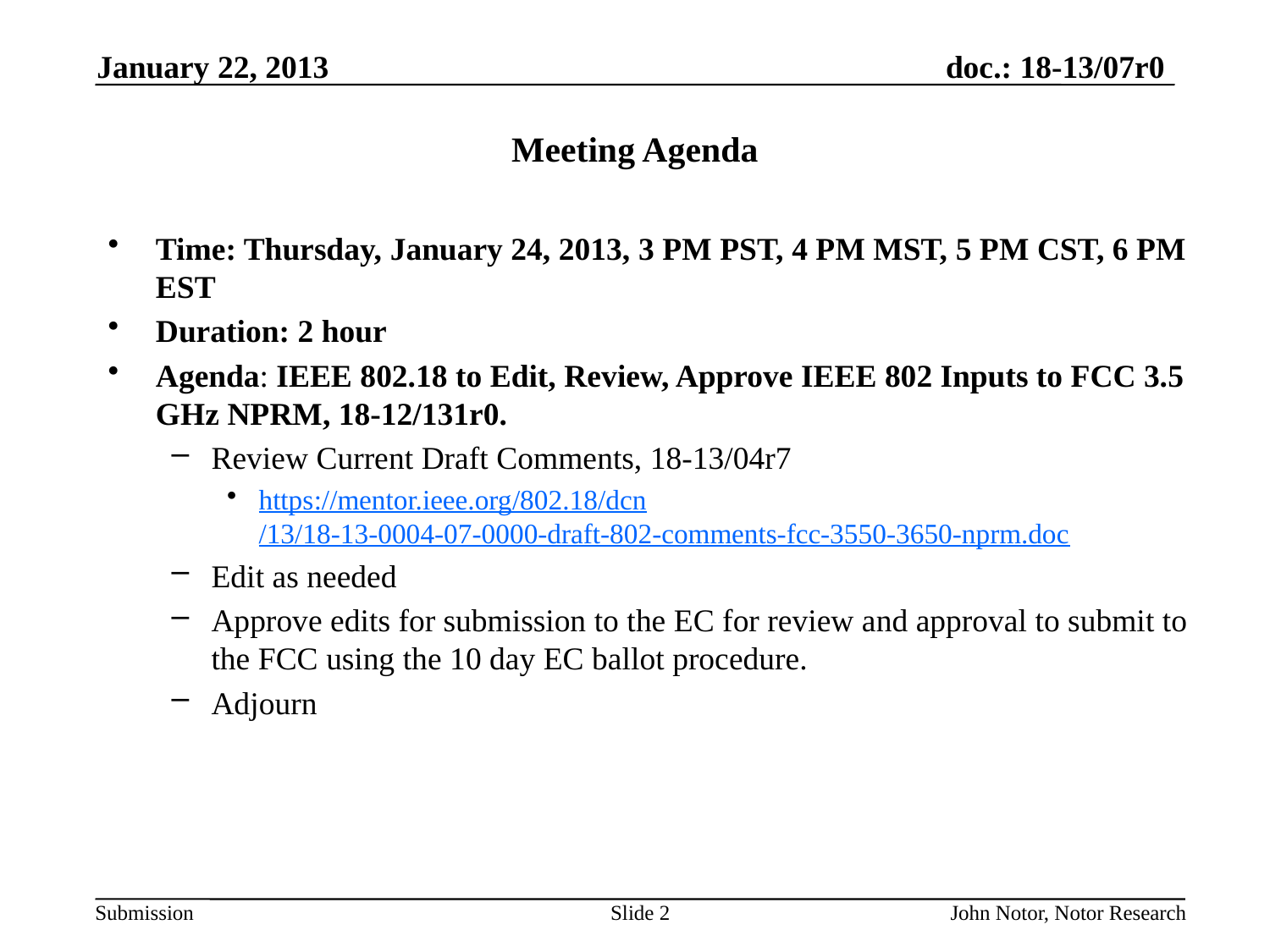

January 22, 2013
# Meeting Agenda
Time: Thursday, January 24, 2013, 3 PM PST, 4 PM MST, 5 PM CST, 6 PM EST
Duration: 2 hour
Agenda: IEEE 802.18 to Edit, Review, Approve IEEE 802 Inputs to FCC 3.5 GHz NPRM, 18-12/131r0.
Review Current Draft Comments, 18-13/04r7
https://mentor.ieee.org/802.18/dcn/13/18-13-0004-07-0000-draft-802-comments-fcc-3550-3650-nprm.doc
Edit as needed
Approve edits for submission to the EC for review and approval to submit to the FCC using the 10 day EC ballot procedure.
Adjourn
Slide 2
John Notor, Notor Research